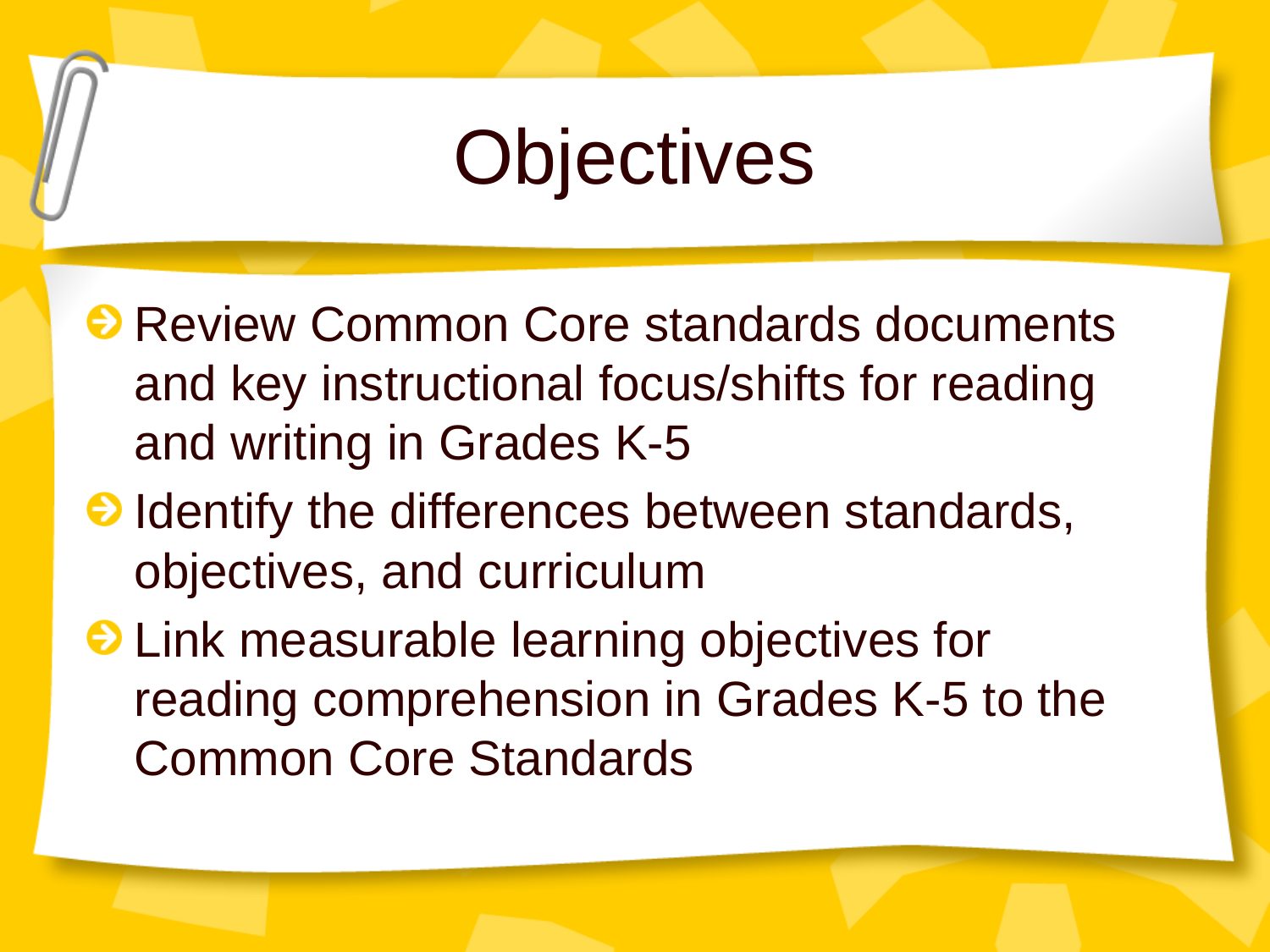

# Objectives
Review Common Core standards documents and key instructional focus/shifts for reading and writing in Grades K-5
Identify the differences between standards, objectives, and curriculum
Link measurable learning objectives for reading comprehension in Grades K-5 to the Common Core Standards